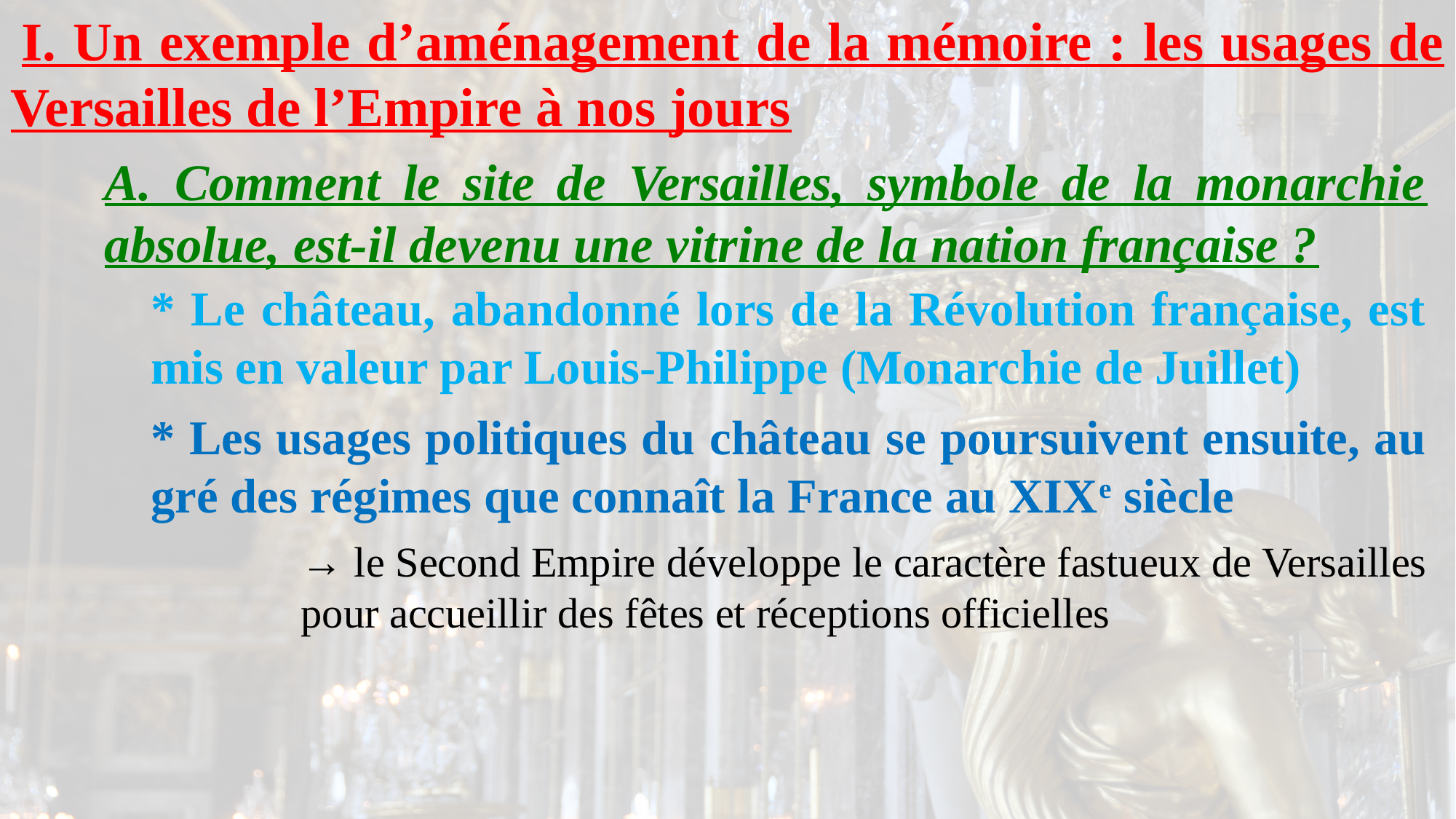

I. Un exemple d’aménagement de la mémoire : les usages de Versailles de l’Empire à nos jours
A. Comment le site de Versailles, symbole de la monarchie absolue, est-il devenu une vitrine de la nation française ?
* Le château, abandonné lors de la Révolution française, est mis en valeur par Louis-Philippe (Monarchie de Juillet)
* Les usages politiques du château se poursuivent ensuite, au gré des régimes que connaît la France au XIXe siècle
→ le Second Empire développe le caractère fastueux de Versailles pour accueillir des fêtes et réceptions officielles